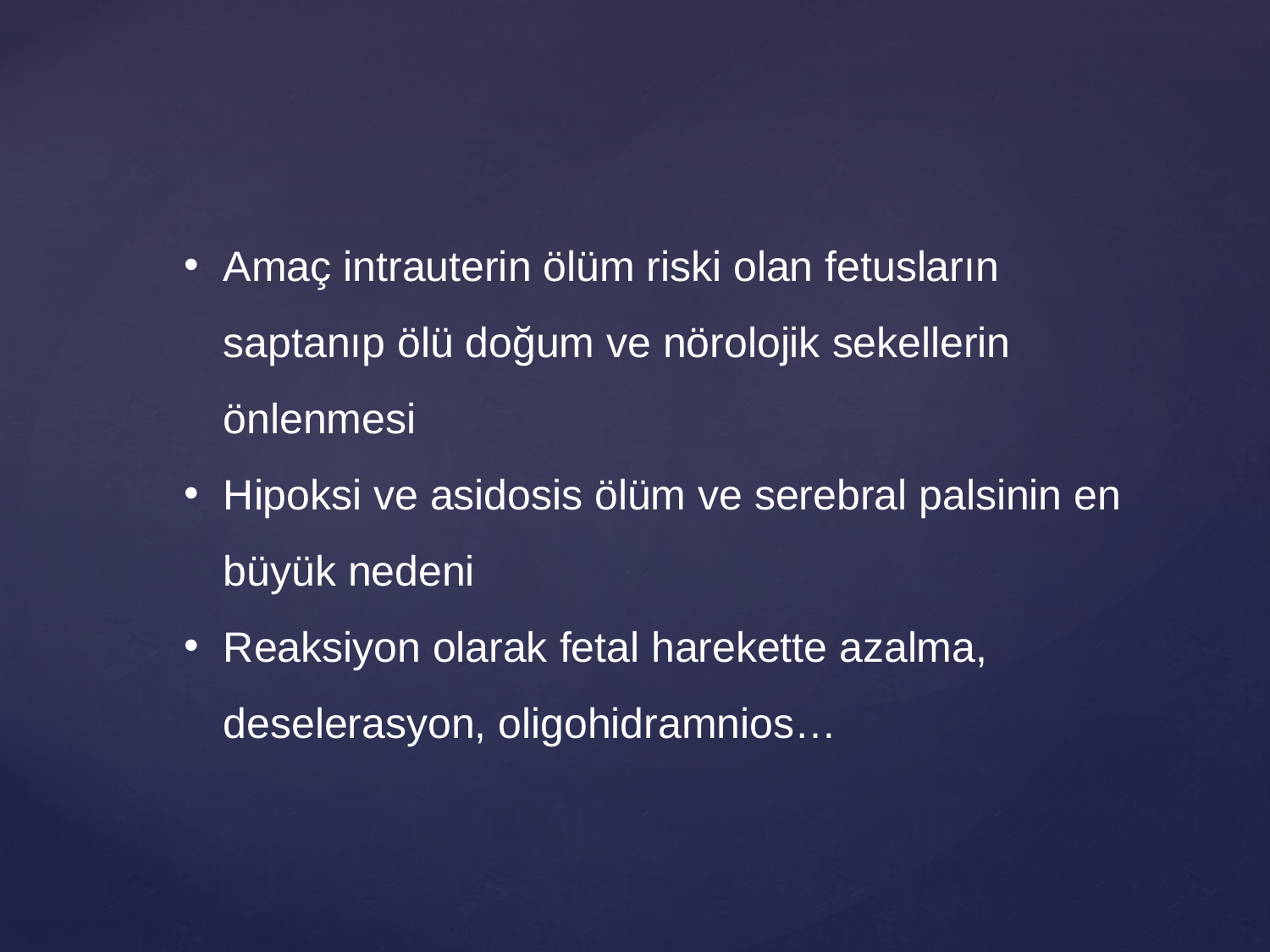

Amaç intrauterin ölüm riski olan fetusların saptanıp ölü doğum ve nörolojik sekellerin önlenmesi
Hipoksi ve asidosis ölüm ve serebral palsinin en büyük nedeni
Reaksiyon olarak fetal harekette azalma, deselerasyon, oligohidramnios…